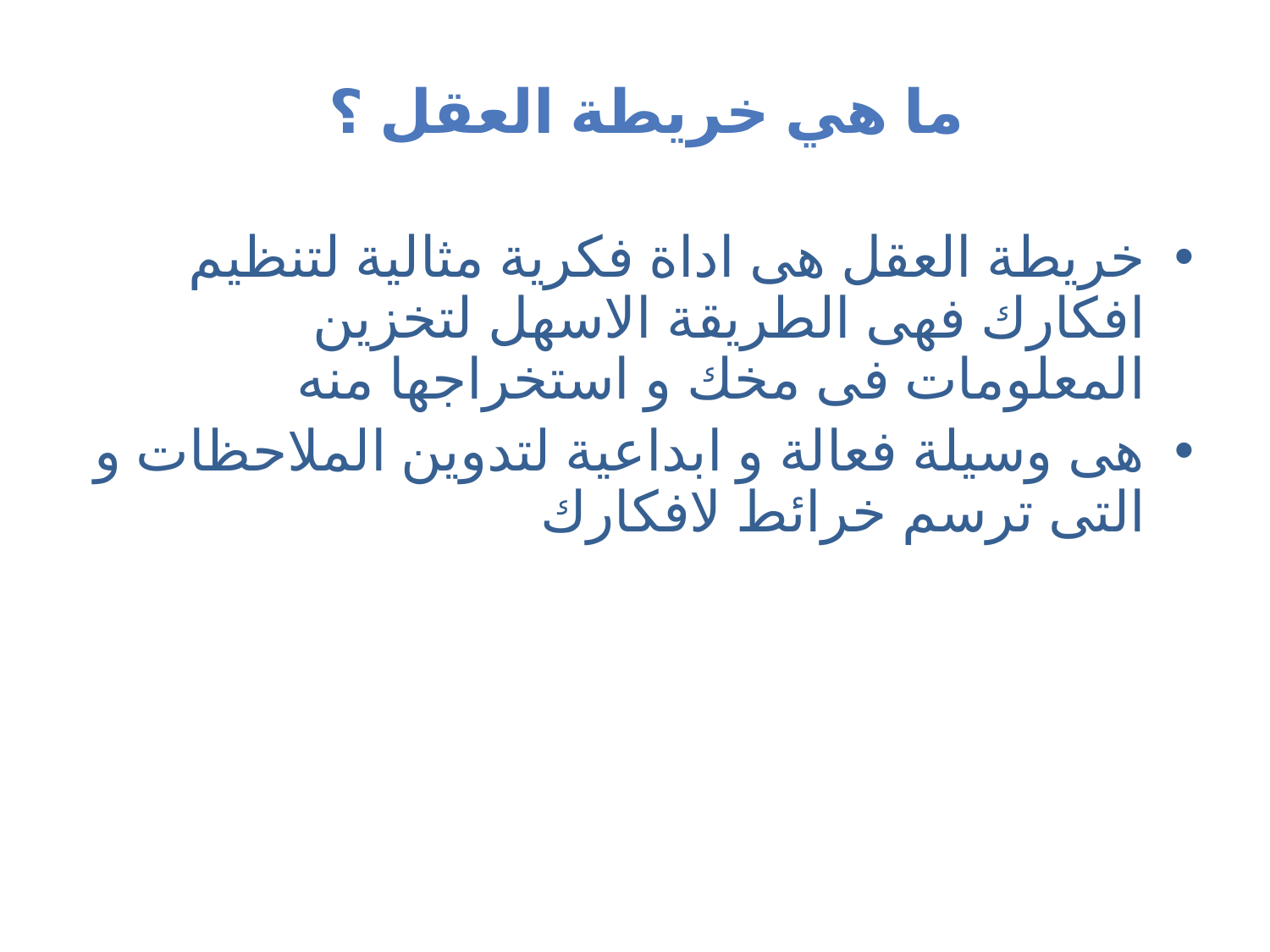

# ما هي خريطة العقل ؟
خريطة العقل هى اداة فكرية مثالية لتنظيم افكارك فهى الطريقة الاسهل لتخزين المعلومات فى مخك و استخراجها منه
هى وسيلة فعالة و ابداعية لتدوين الملاحظات و التى ترسم خرائط لافكارك